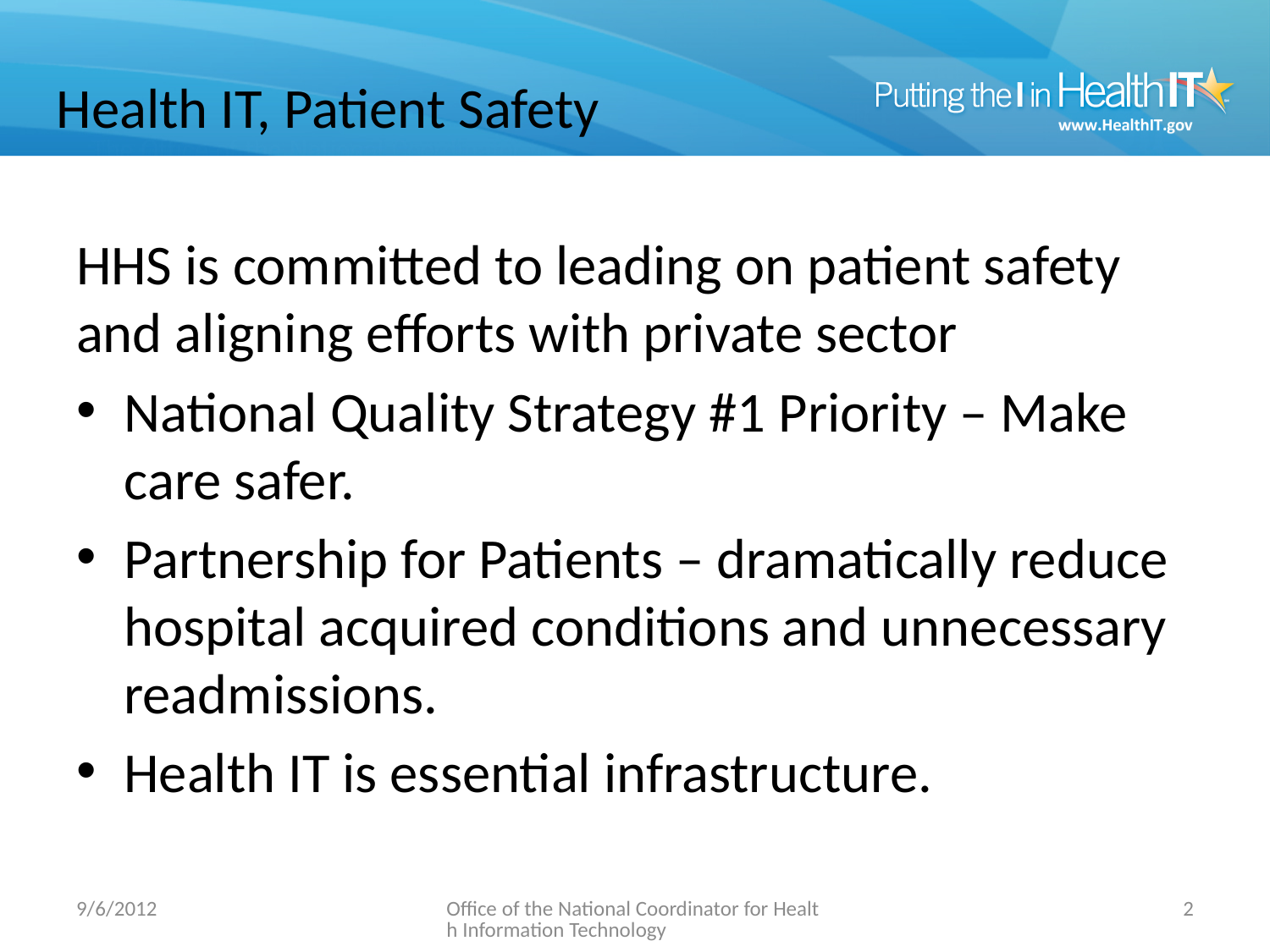

Health IT, Patient Safety
HHS is committed to leading on patient safety and aligning efforts with private sector
National Quality Strategy #1 Priority – Make care safer.
Partnership for Patients – dramatically reduce hospital acquired conditions and unnecessary readmissions.
Health IT is essential infrastructure.

9/6/2012
Office of the National Coordinator for Health Information Technology
2